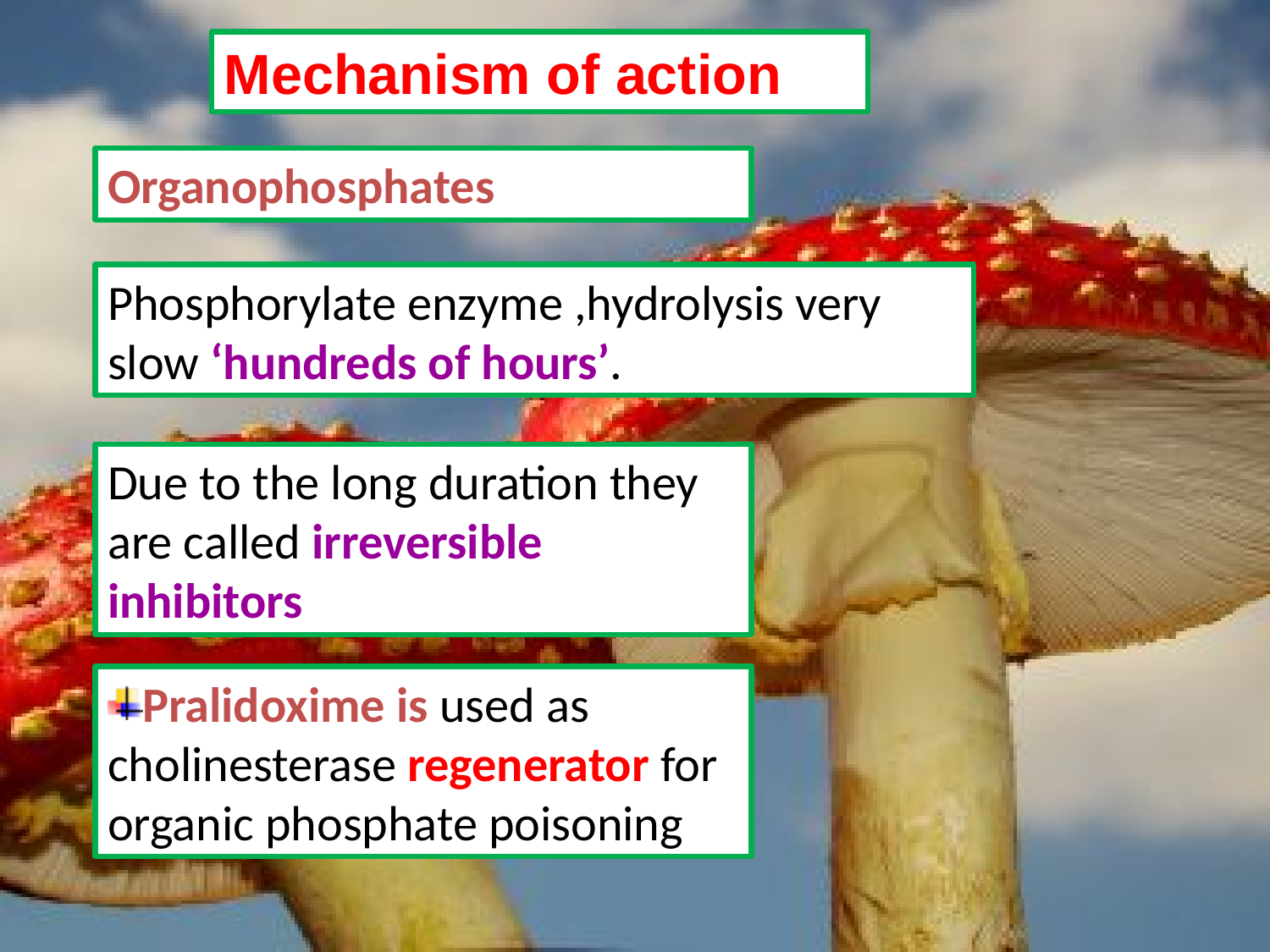

Mechanism of action
Organophosphates
Phosphorylate enzyme ,hydrolysis very slow ‘hundreds of hours’.
Due to the long duration they are called irreversible inhibitors
Pralidoxime is used as cholinesterase regenerator for organic phosphate poisoning